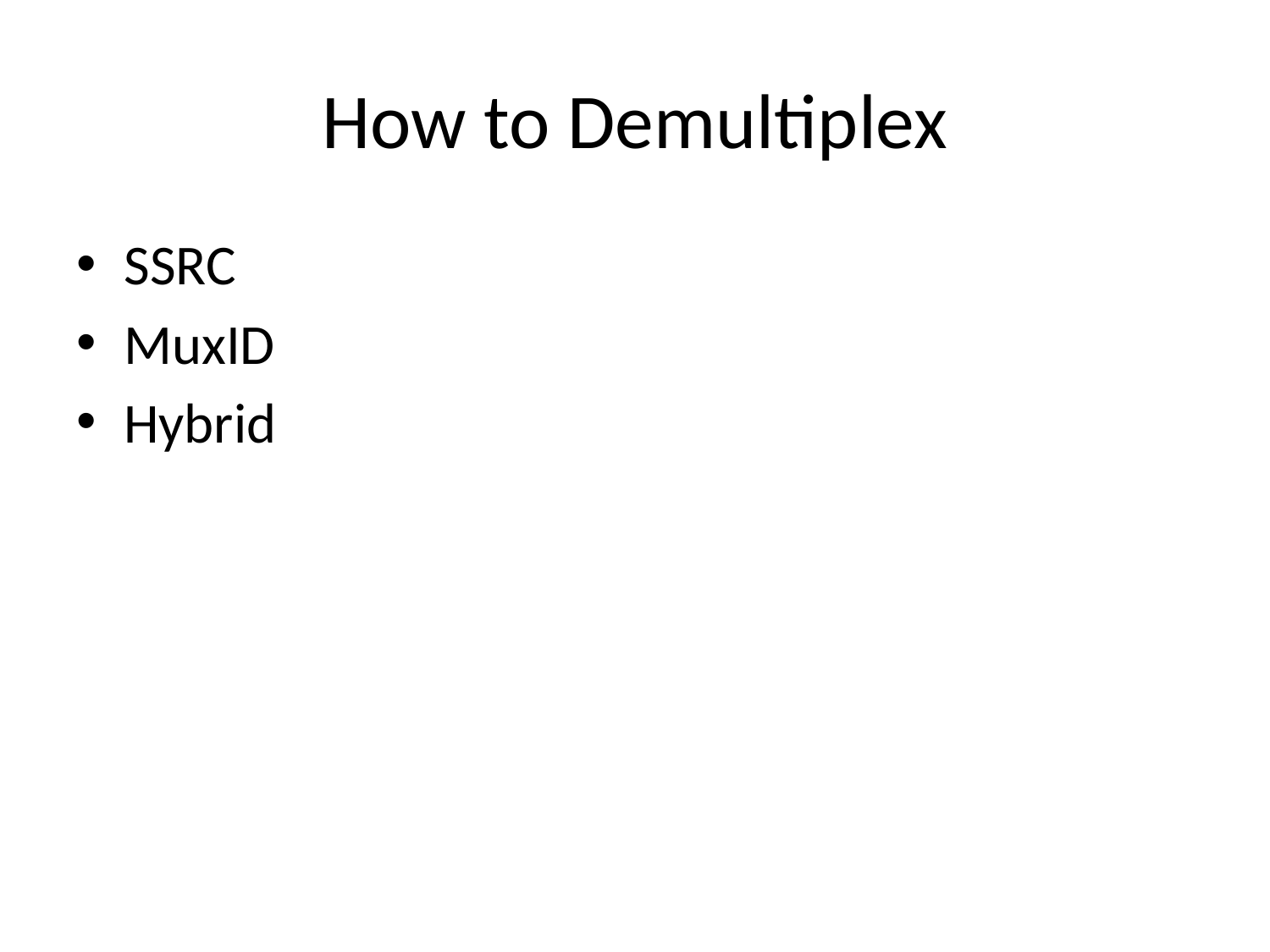

# How to Demultiplex
SSRC
MuxID
Hybrid